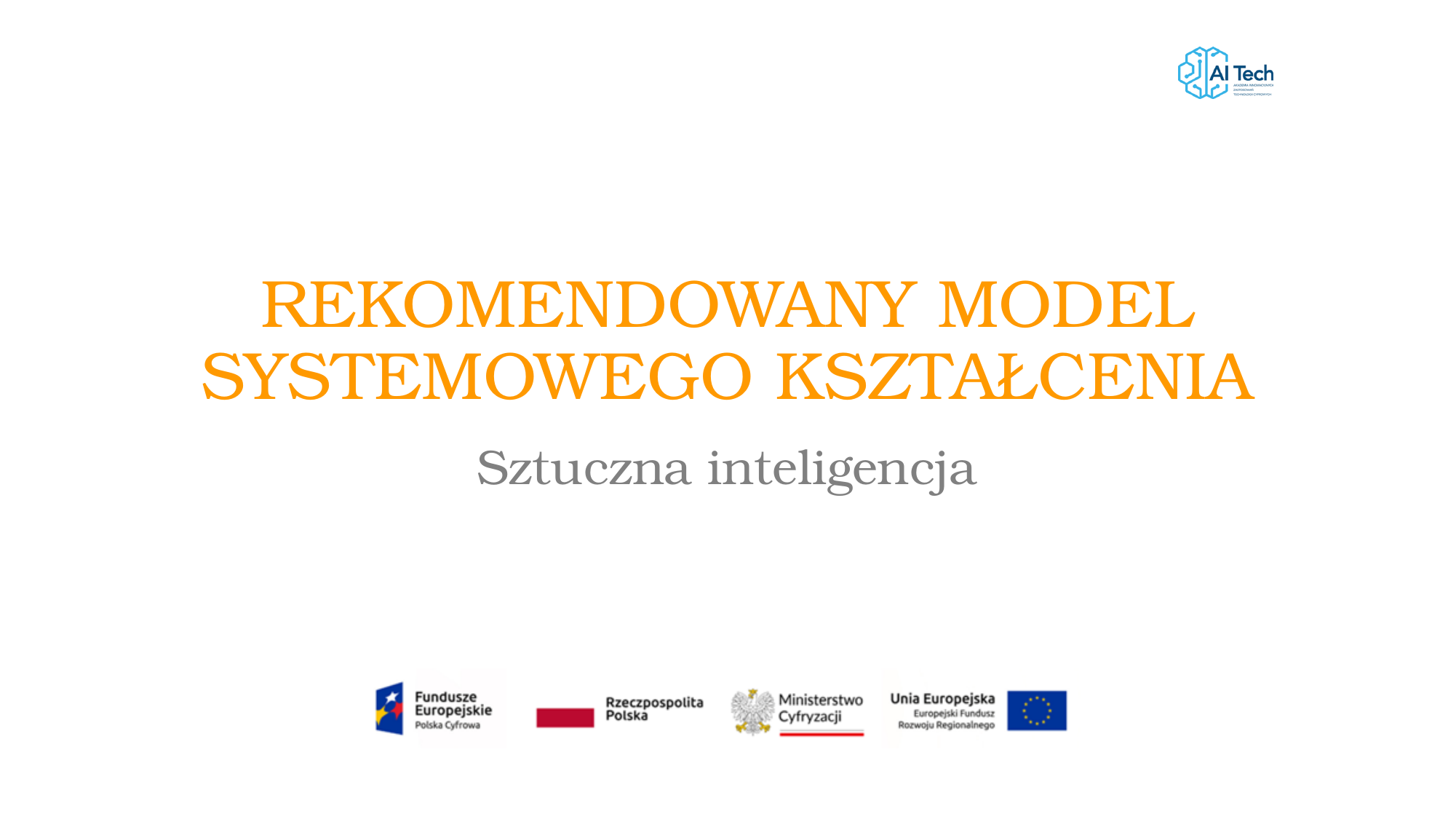

# REKOMENDOWANY MODEL SYSTEMOWEGO KSZTAŁCENIA
Sztuczna inteligencja